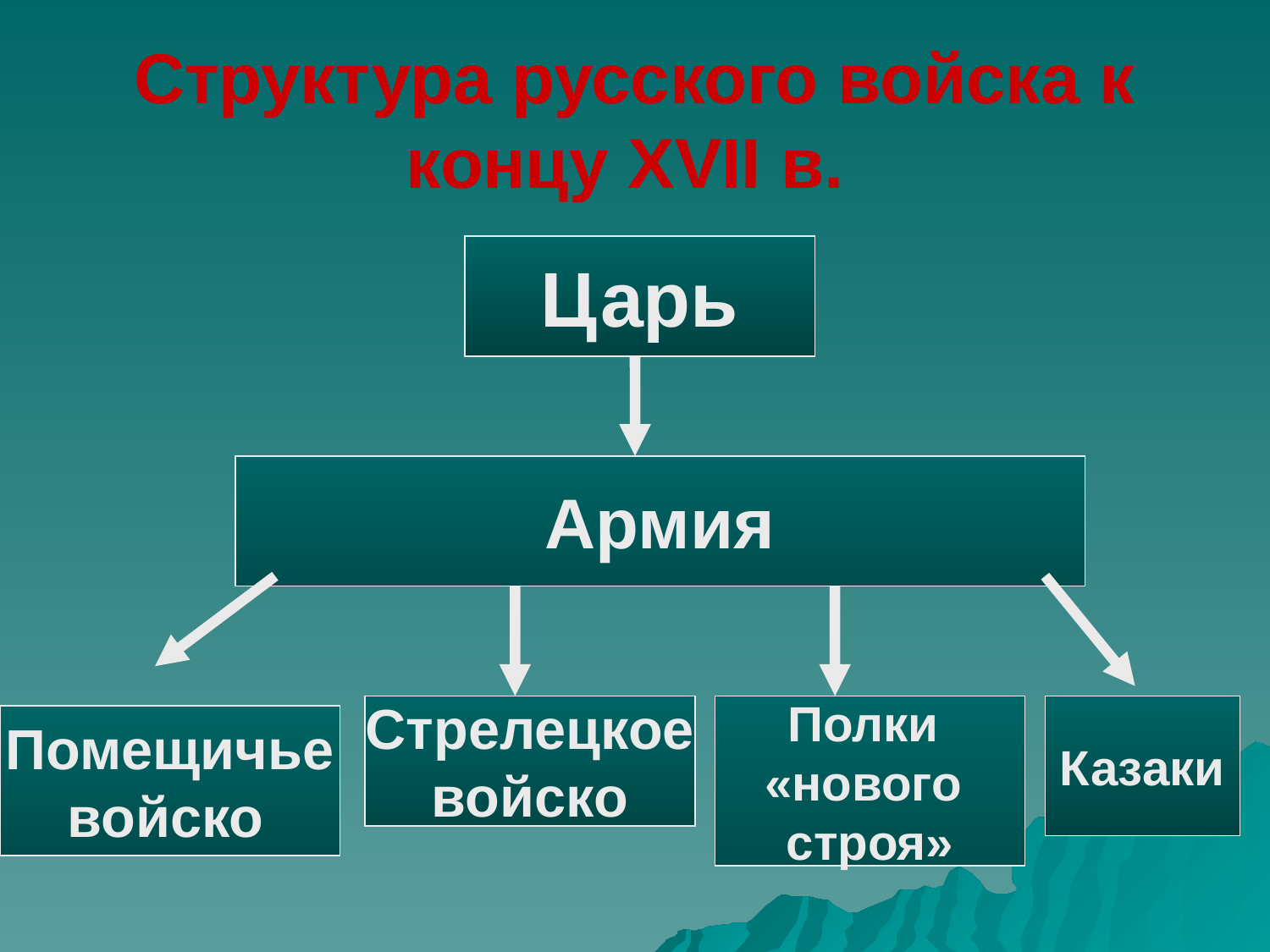

# Структура русского войска к концу XVII в.
Царь
Царь

Армия

Стрелецкое
войско
Полки
«нового
строя»
Казаки
Помещичье
войско